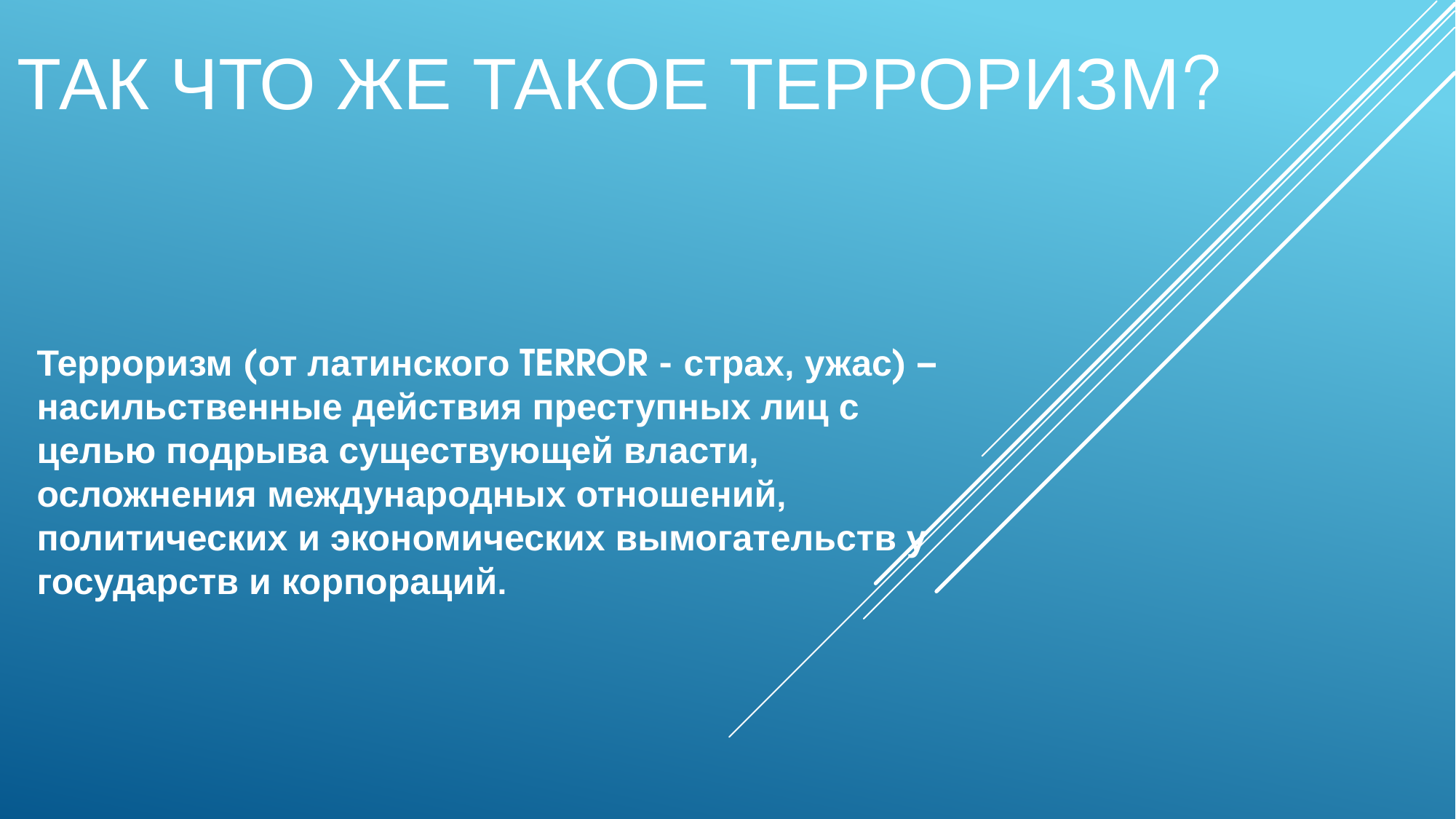

# Так что же такое ТЕРРОРИЗМ?
Терроризм (от латинского TERROR - страх, ужас) – насильственные действия преступных лиц с целью подрыва существующей власти, осложнения международных отношений, политических и экономических вымогательств у государств и корпораций.